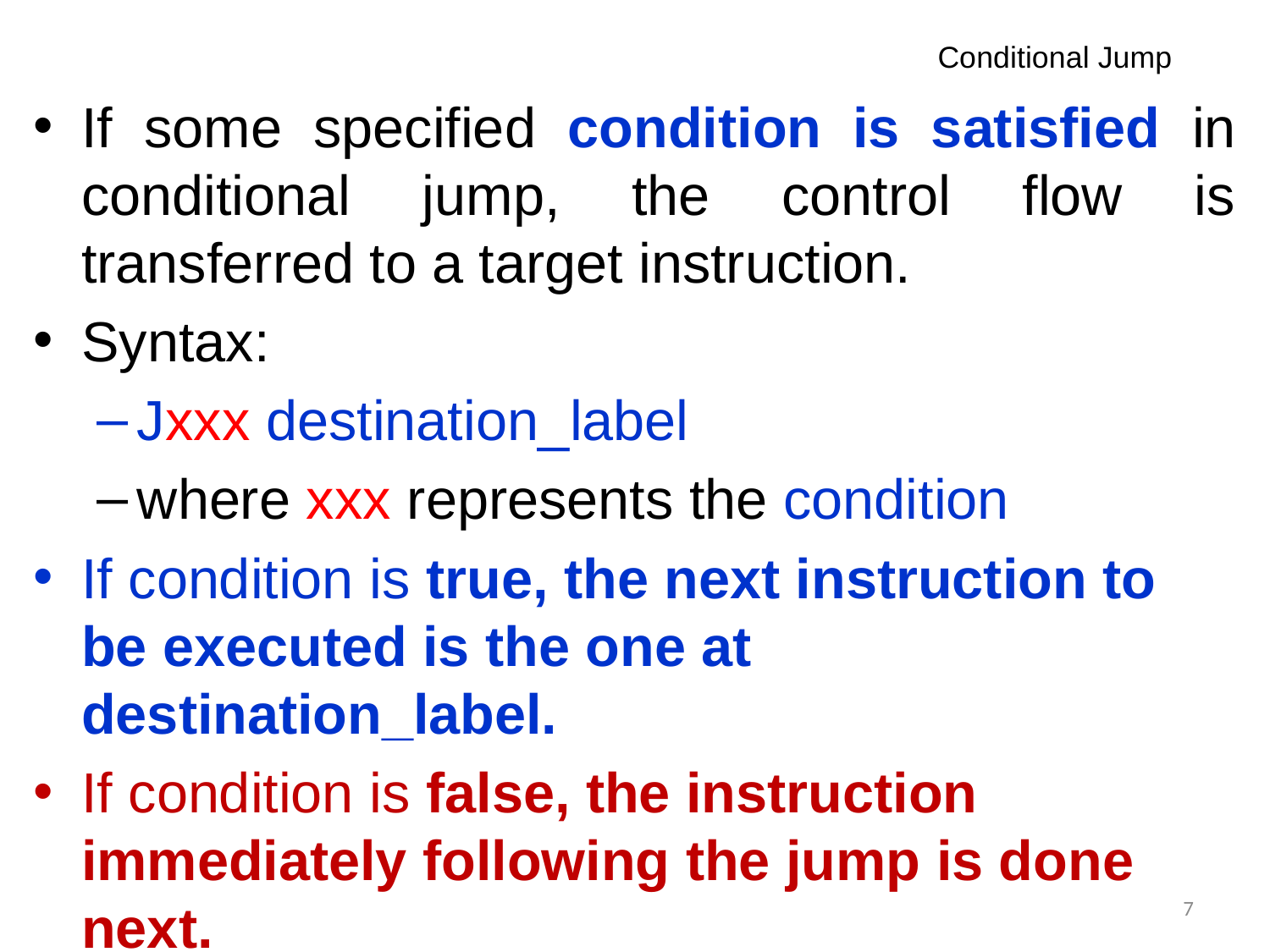

# Conditional Jump
If some specified condition is satisfied in conditional jump, the control flow is transferred to a target instruction.
Syntax:
Jxxx destination_label
where xxx represents the condition
If condition is true, the next instruction to be executed is the one at destination_label.
If condition is false, the instruction immediately following the jump is done next.

7